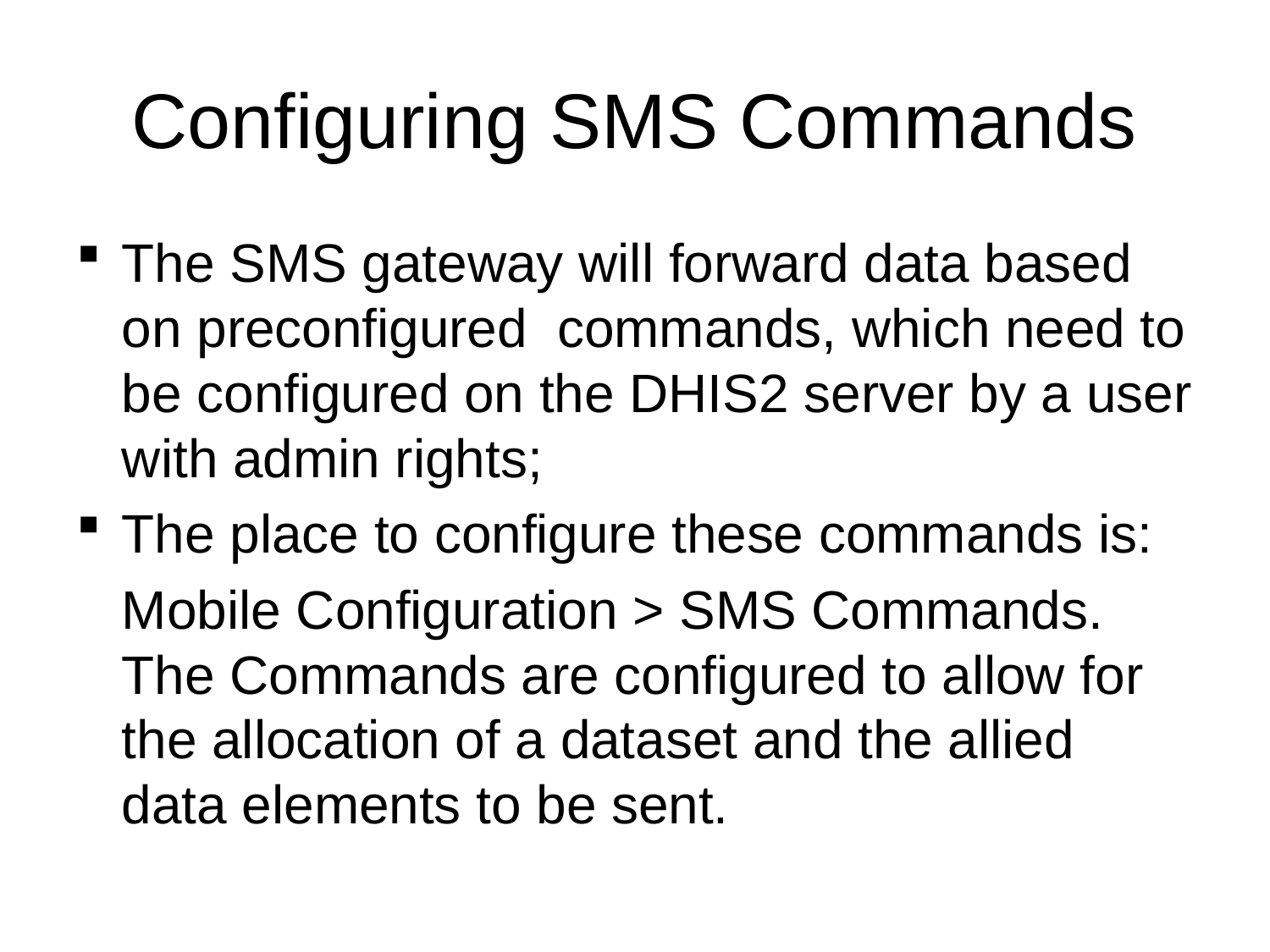

# Configuring SMS Commands
The SMS gateway will forward data based on preconfigured  commands, which need to be configured on the DHIS2 server by a user with admin rights;
The place to configure these commands is:
	Mobile Configuration > SMS Commands. The Commands are configured to allow for the allocation of a dataset and the allied data elements to be sent.